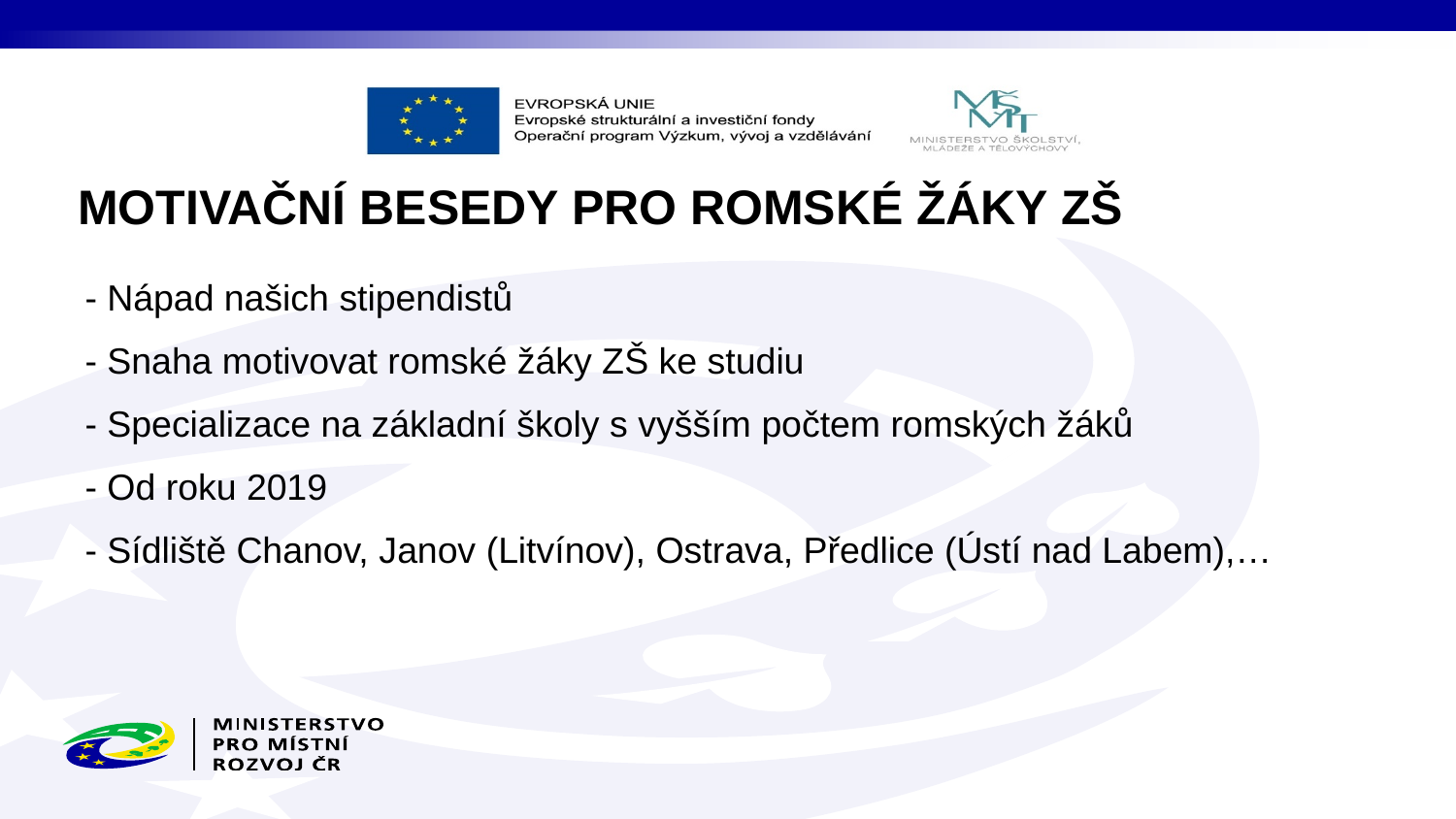

MOTIVAČNÍ BESEDY PRO ROMSKÉ ŽÁKY ZŠ
- Nápad našich stipendistů
- Snaha motivovat romské žáky ZŠ ke studiu
- Specializace na základní školy s vyšším počtem romských žáků
- Od roku 2019
- Sídliště Chanov, Janov (Litvínov), Ostrava, Předlice (Ústí nad Labem),…